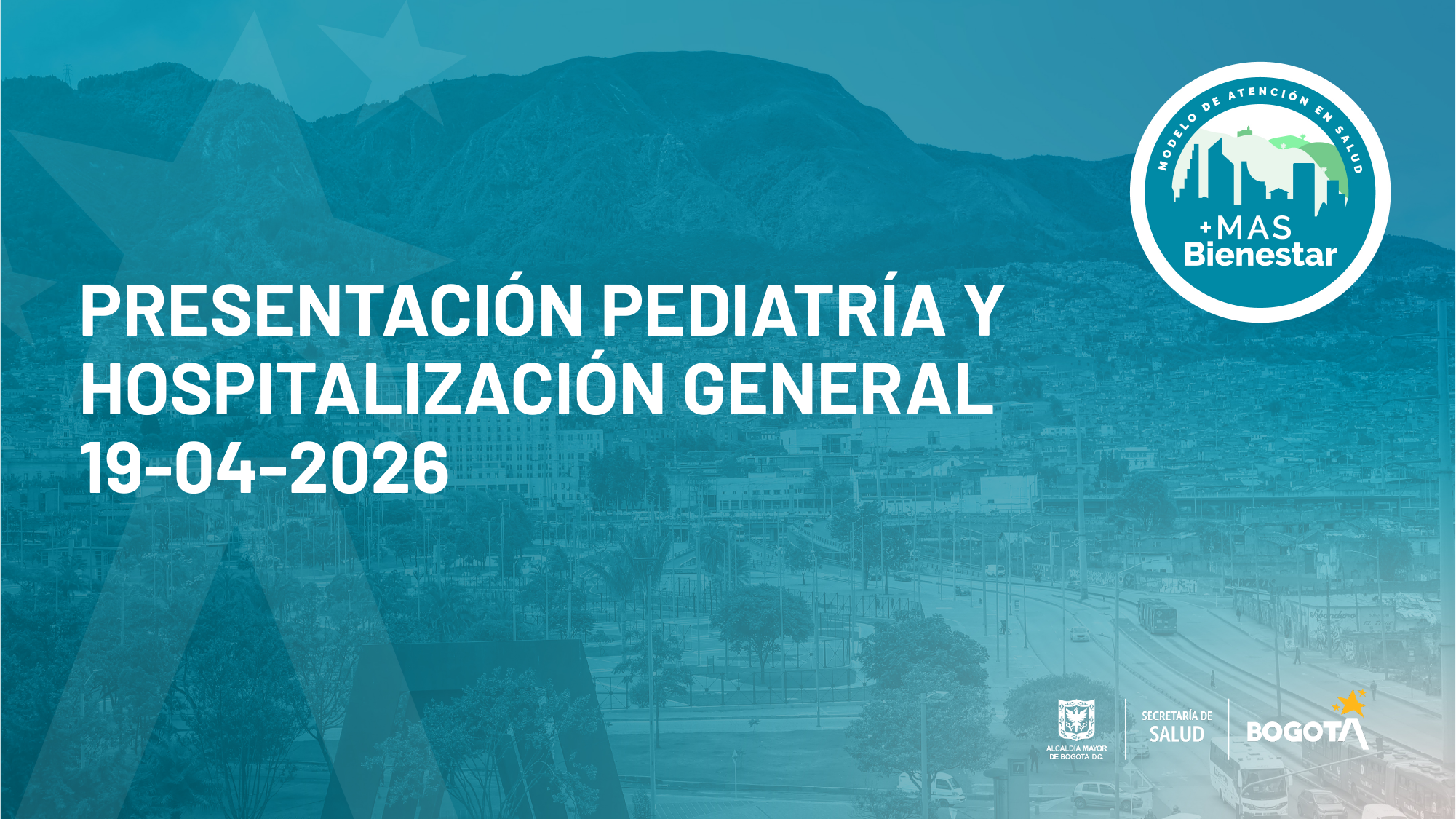

# PRESENTACIÓN PEDIATRÍA Y HOSPITALIZACIÓN GENERAL 19-04-2026